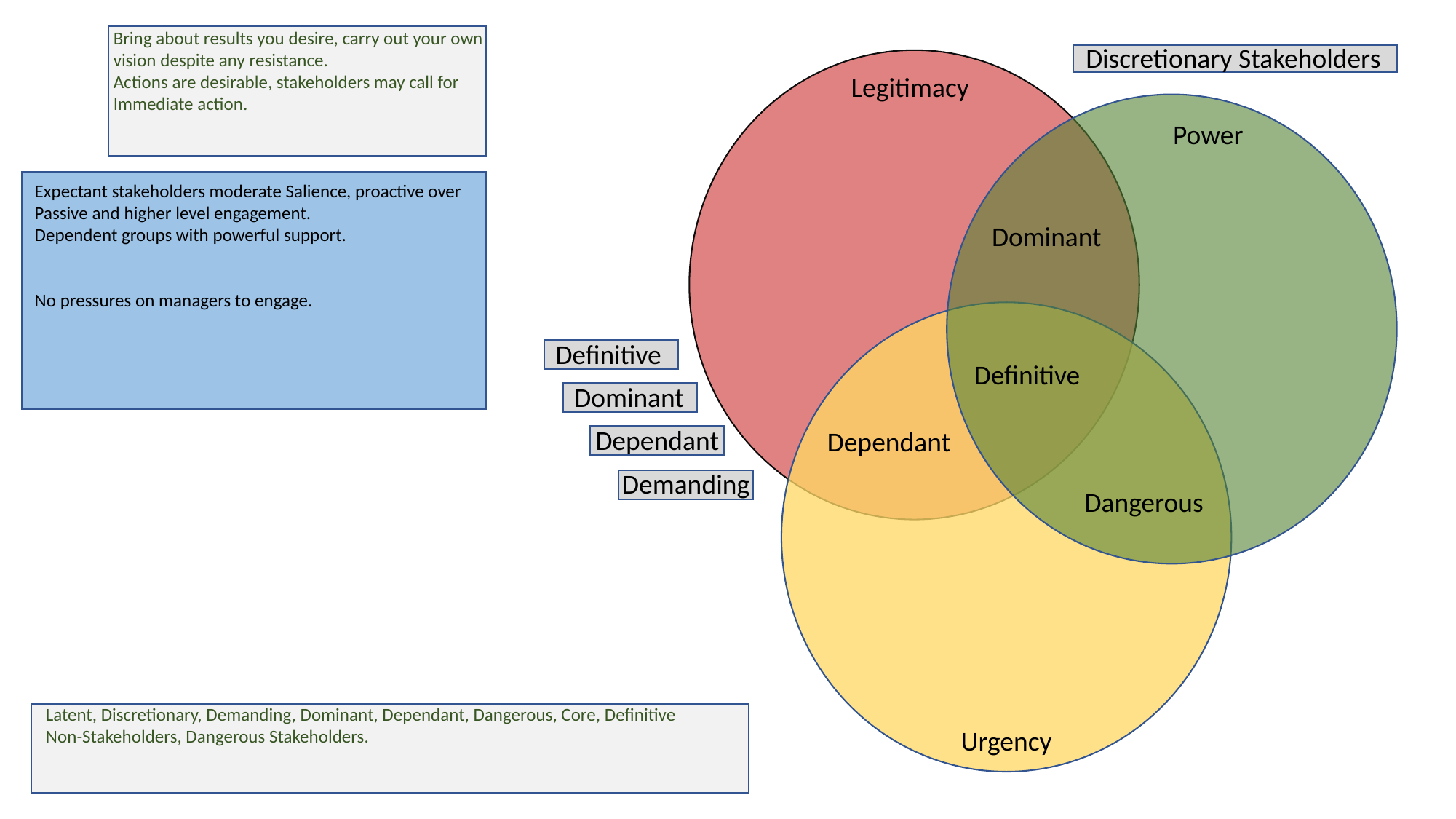

Bring about results you desire, carry out your own
vision despite any resistance.
Actions are desirable, stakeholders may call for
Immediate action.

Discretionary Stakeholders

Legitimacy

Power

Expectant stakeholders moderate Salience, proactive over
Passive and higher level engagement.
Dependent groups with powerful support.

No pressures on managers to engage.

Dominant

Definitive

Definitive
Dominant

Dependant
Dependant

Demanding

Dangerous
Latent, Discretionary, Demanding, Dominant, Dependant, Dangerous, Core, Definitive
Non-Stakeholders, Dangerous Stakeholders.

Urgency